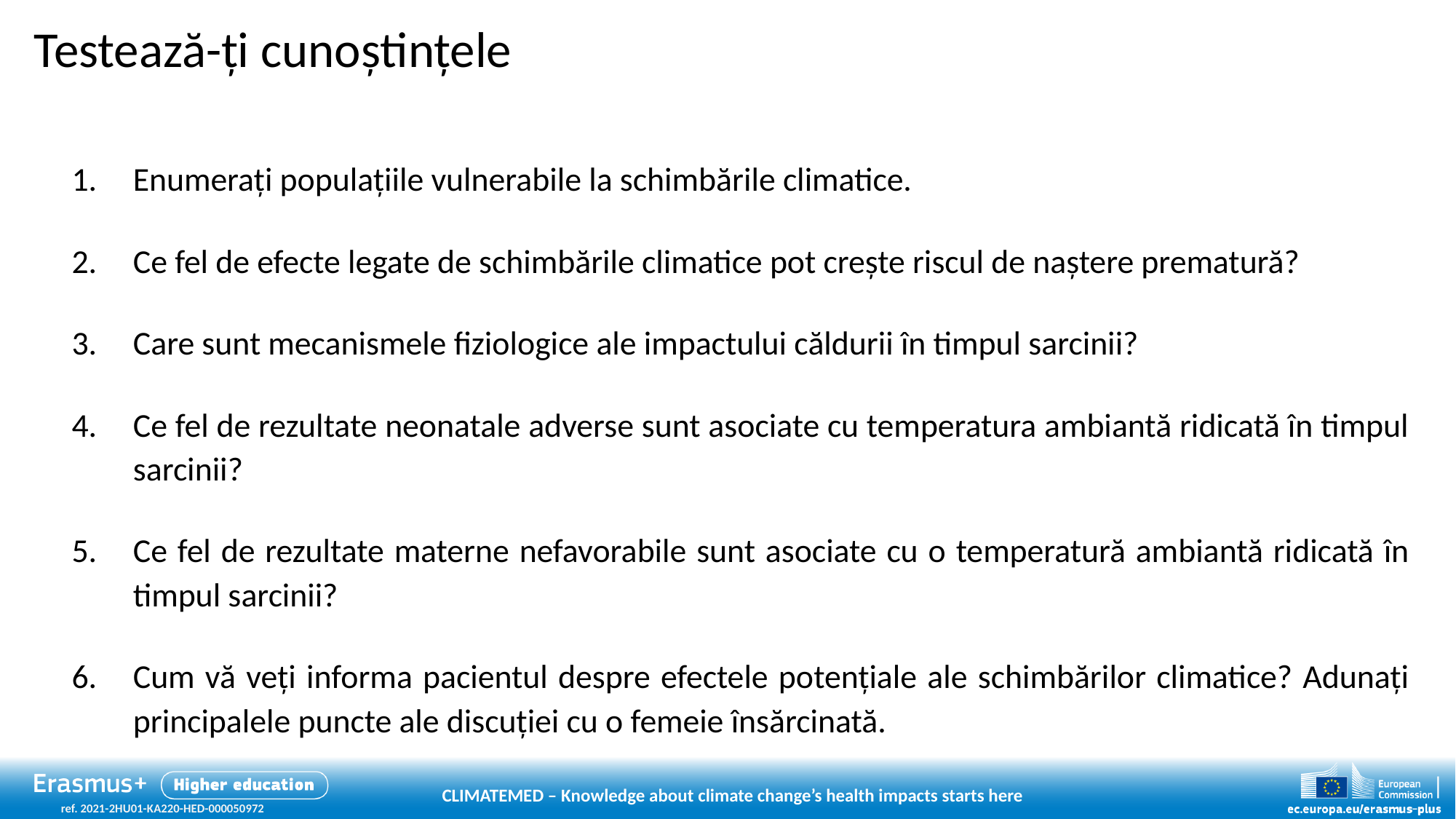

# Testează-ți cunoștințele
Enumerați populațiile vulnerabile la schimbările climatice.
Ce fel de efecte legate de schimbările climatice pot crește riscul de naștere prematură?
Care sunt mecanismele fiziologice ale impactului căldurii în timpul sarcinii?
Ce fel de rezultate neonatale adverse sunt asociate cu temperatura ambiantă ridicată în timpul sarcinii?
Ce fel de rezultate materne nefavorabile sunt asociate cu o temperatură ambiantă ridicată în timpul sarcinii?
Cum vă veți informa pacientul despre efectele potențiale ale schimbărilor climatice? Adunați principalele puncte ale discuției cu o femeie însărcinată.